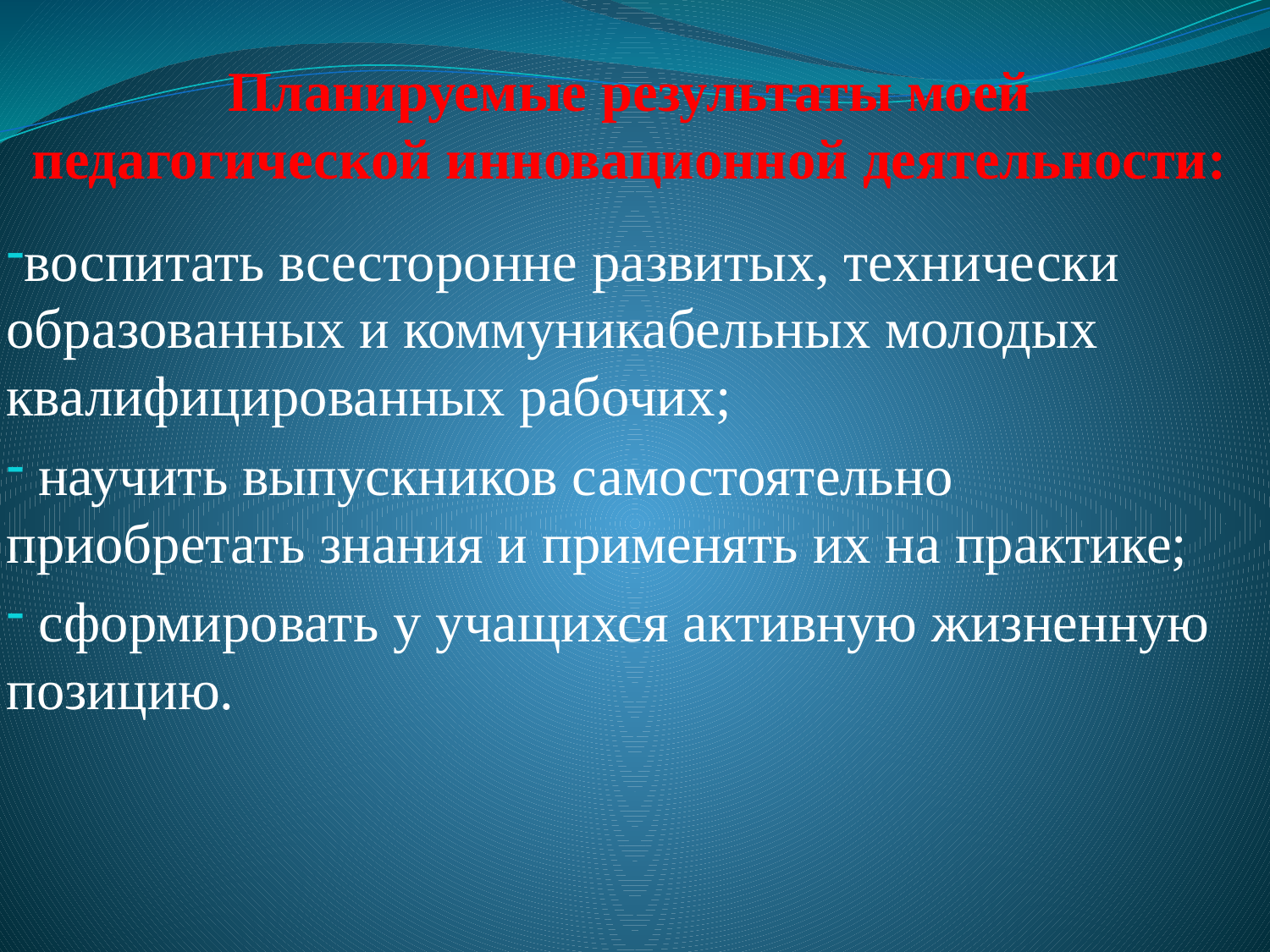

# Планируемые результаты моей педагогической инновационной деятельности:
воспитать всесторонне развитых, технически образованных и коммуникабельных молодых квалифицированных рабочих;
 научить выпускников самостоятельно приобретать знания и применять их на практике;
 сформировать у учащихся активную жизненную позицию.